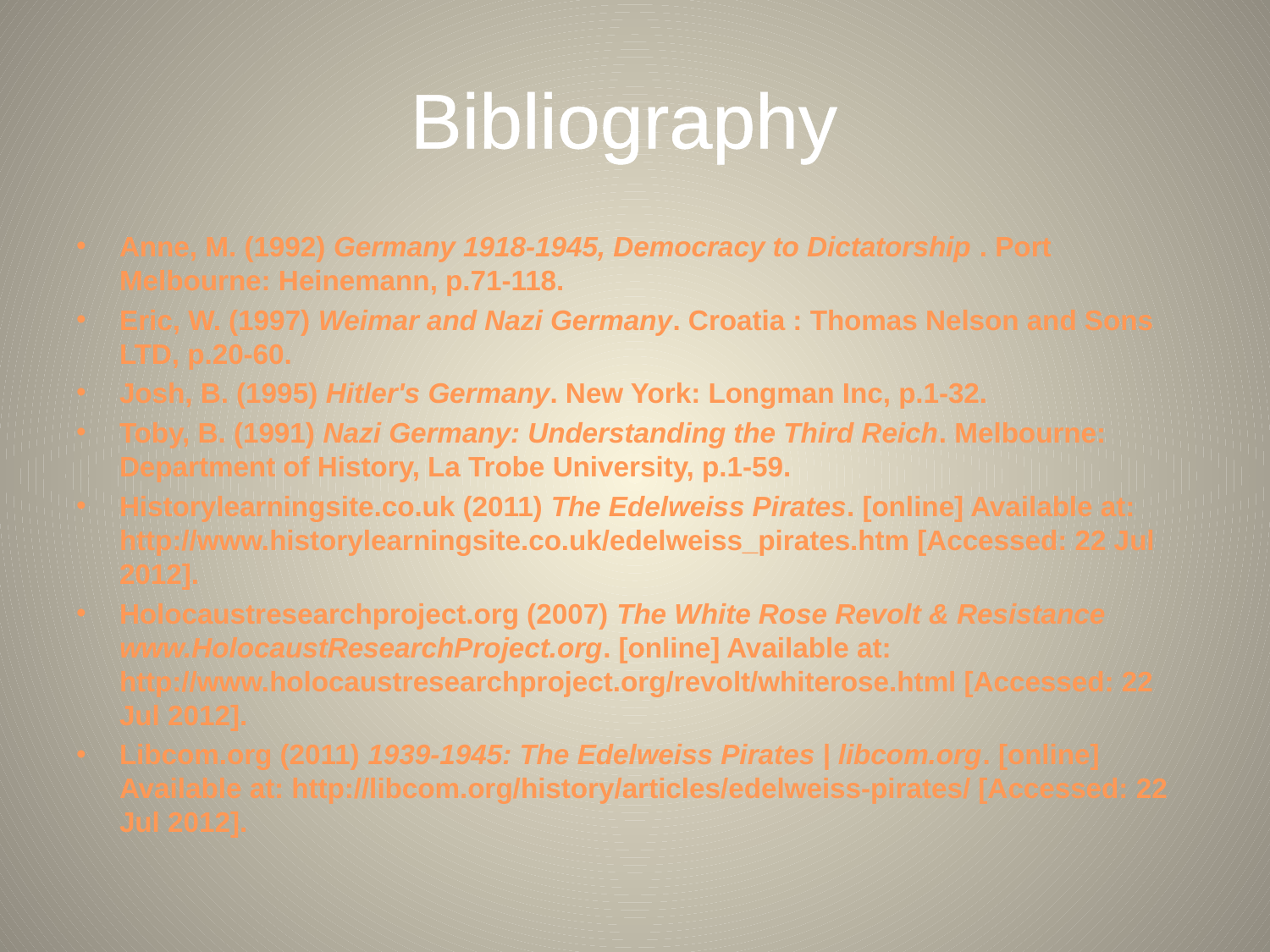

# Bibliography
Anne, M. (1992) Germany 1918-1945, Democracy to Dictatorship . Port Melbourne: Heinemann, p.71-118.
Eric, W. (1997) Weimar and Nazi Germany. Croatia : Thomas Nelson and Sons LTD, p.20-60.
Josh, B. (1995) Hitler's Germany. New York: Longman Inc, p.1-32.
Toby, B. (1991) Nazi Germany: Understanding the Third Reich. Melbourne: Department of History, La Trobe University, p.1-59.
Historylearningsite.co.uk (2011) The Edelweiss Pirates. [online] Available at: http://www.historylearningsite.co.uk/edelweiss_pirates.htm [Accessed: 22 Jul 2012].
Holocaustresearchproject.org (2007) The White Rose Revolt & Resistance www.HolocaustResearchProject.org. [online] Available at: http://www.holocaustresearchproject.org/revolt/whiterose.html [Accessed: 22 Jul 2012].
Libcom.org (2011) 1939-1945: The Edelweiss Pirates | libcom.org. [online] Available at: http://libcom.org/history/articles/edelweiss-pirates/ [Accessed: 22 Jul 2012].